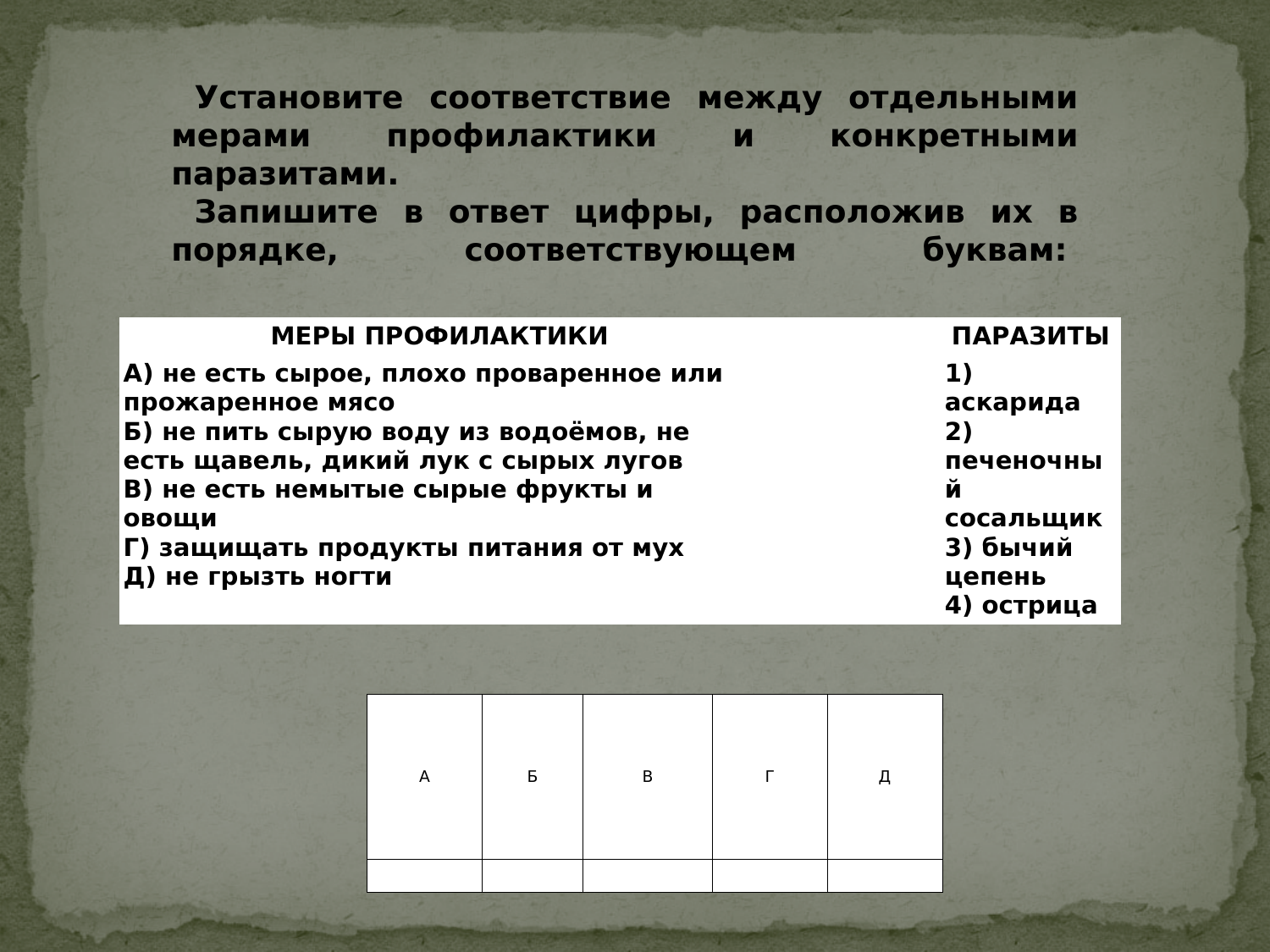

Установите соответствие между отдельными мерами профилактики и конкретными паразитами.
Запишите в ответ цифры, расположив их в порядке, соответствующем буквам:
| МЕРЫ ПРОФИЛАКТИКИ |  | ПАРАЗИТЫ |
| --- | --- | --- |
| А) не есть сырое, плохо проваренное или прожаренное мясо Б) не пить сырую воду из водоёмов, не есть щавель, дикий лук с сырых лугов В) не есть немытые сырые фрукты и овощи Г) защищать продукты питания от мух Д) не грызть ногти |  | 1) аскарида 2) печеночный сосальщик 3) бычий цепень 4) острица |
| А | Б | В | Г | Д |
| --- | --- | --- | --- | --- |
|  |  |  |  |  |